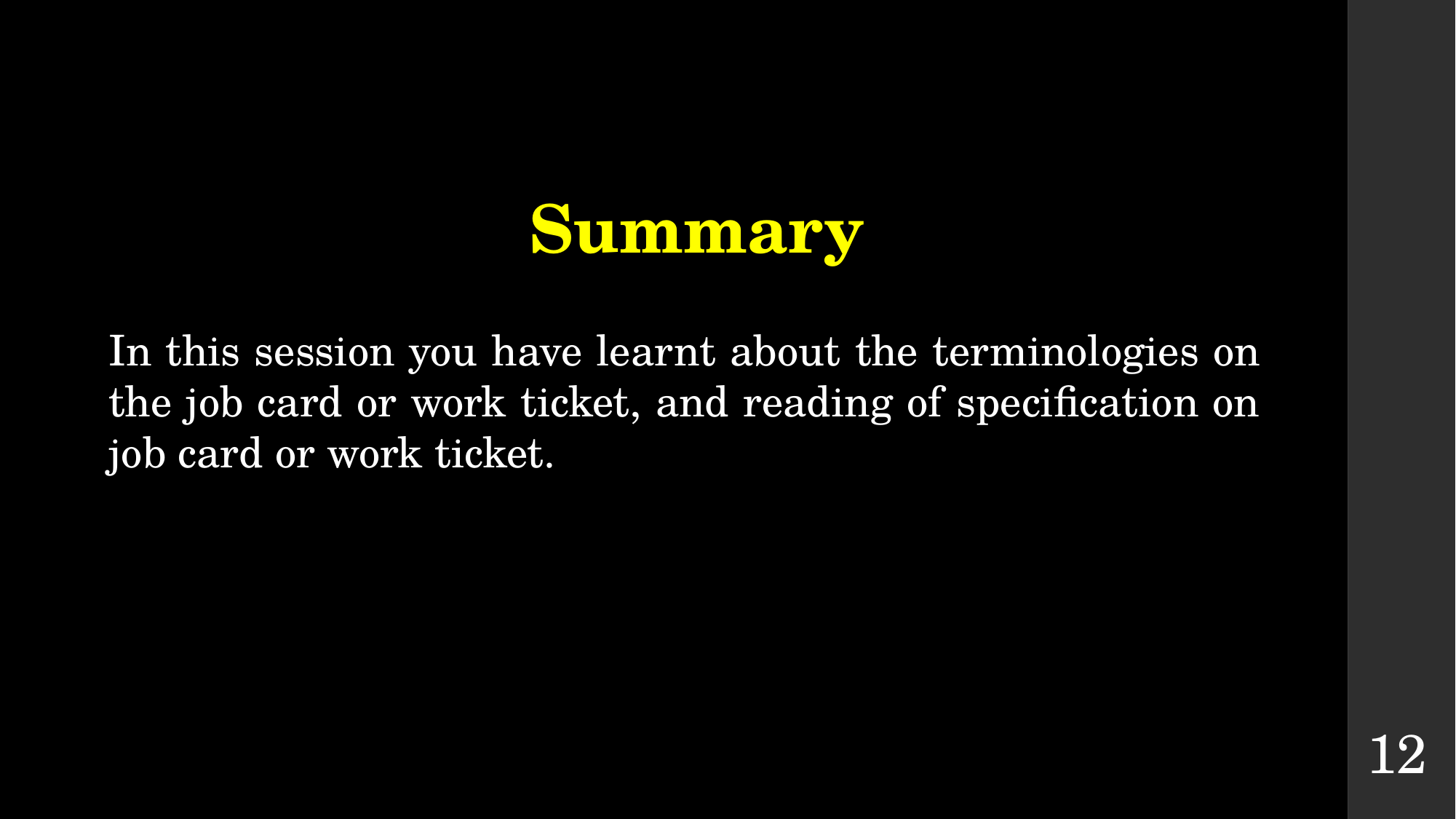

# Summary
In this session you have learnt about the terminologies on the job card or work ticket, and reading of specification on job card or work ticket.
12